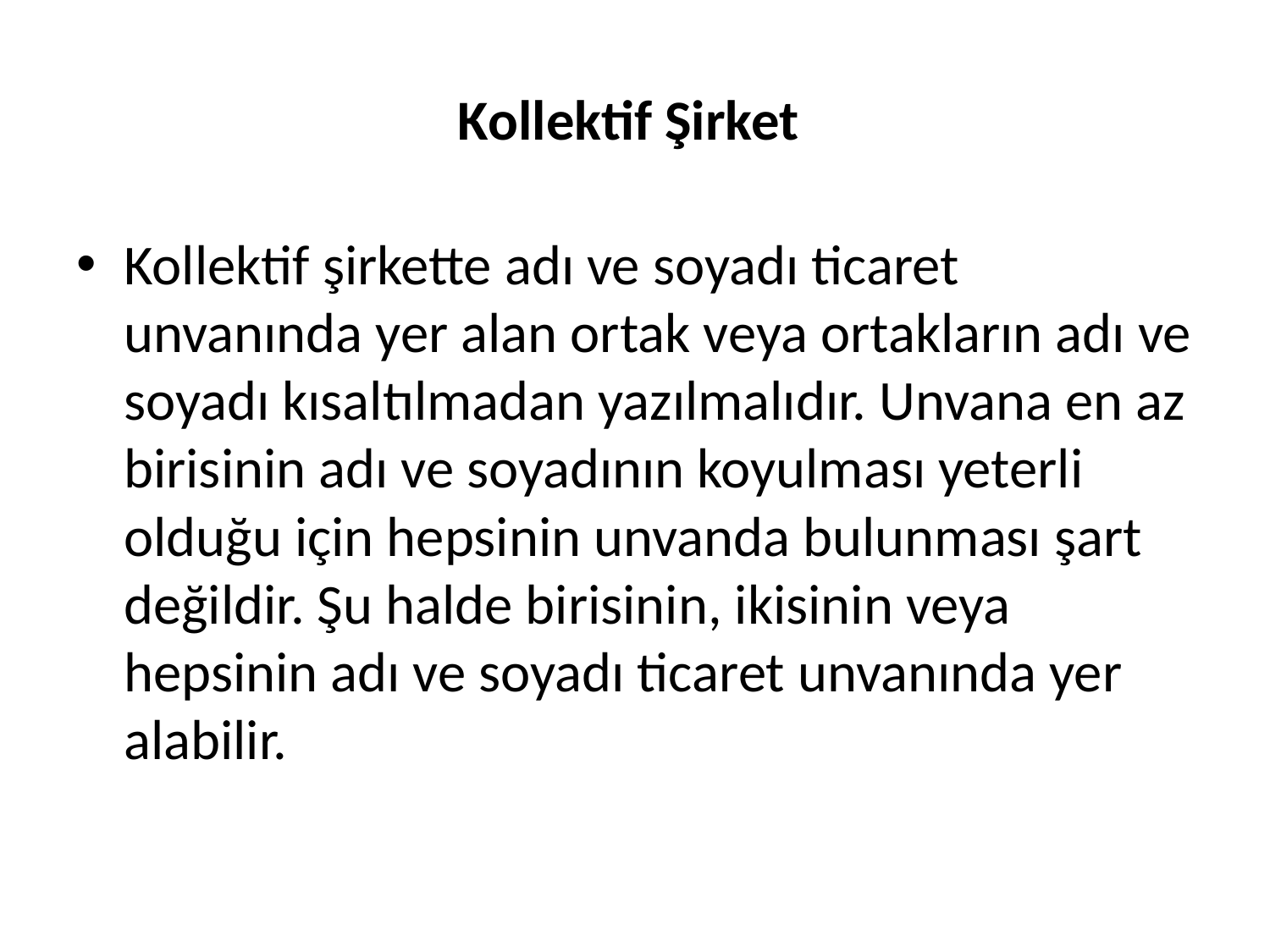

# Kollektif Şirket
Kollektif şirkette adı ve soyadı ticaret unvanında yer alan ortak veya ortakların adı ve soyadı kısaltılmadan yazılmalıdır. Unvana en az birisinin adı ve soyadının koyulması yeterli olduğu için hepsinin unvanda bulunması şart değildir. Şu halde birisinin, ikisinin veya hepsinin adı ve soyadı ticaret unvanında yer alabilir.